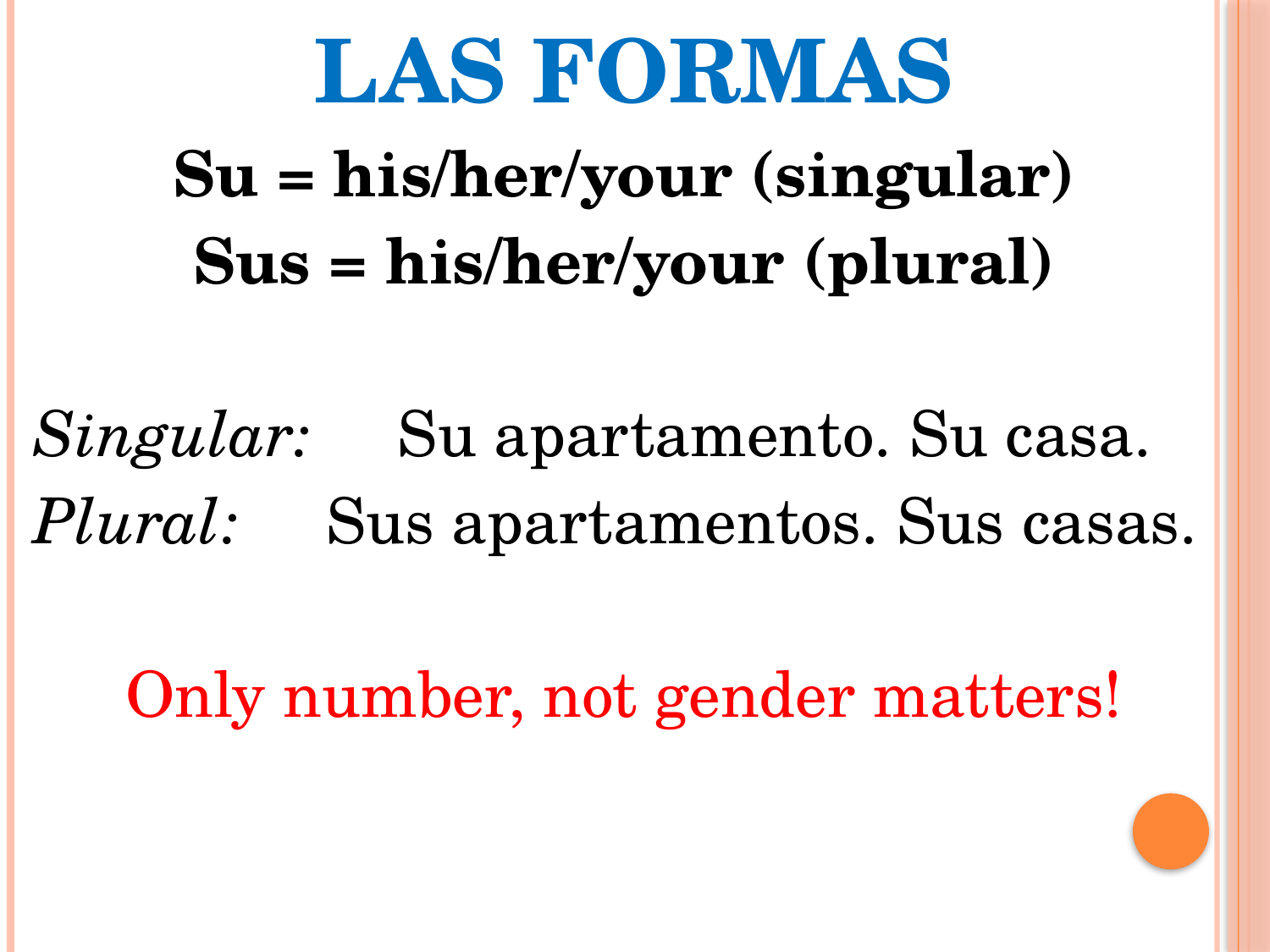

# Las formas
Su = his/her/your (singular)
Sus = his/her/your (plural)

Singular:     Su apartamento. Su casa.
Plural:     Sus apartamentos. Sus casas.

Only number, not gender matters!